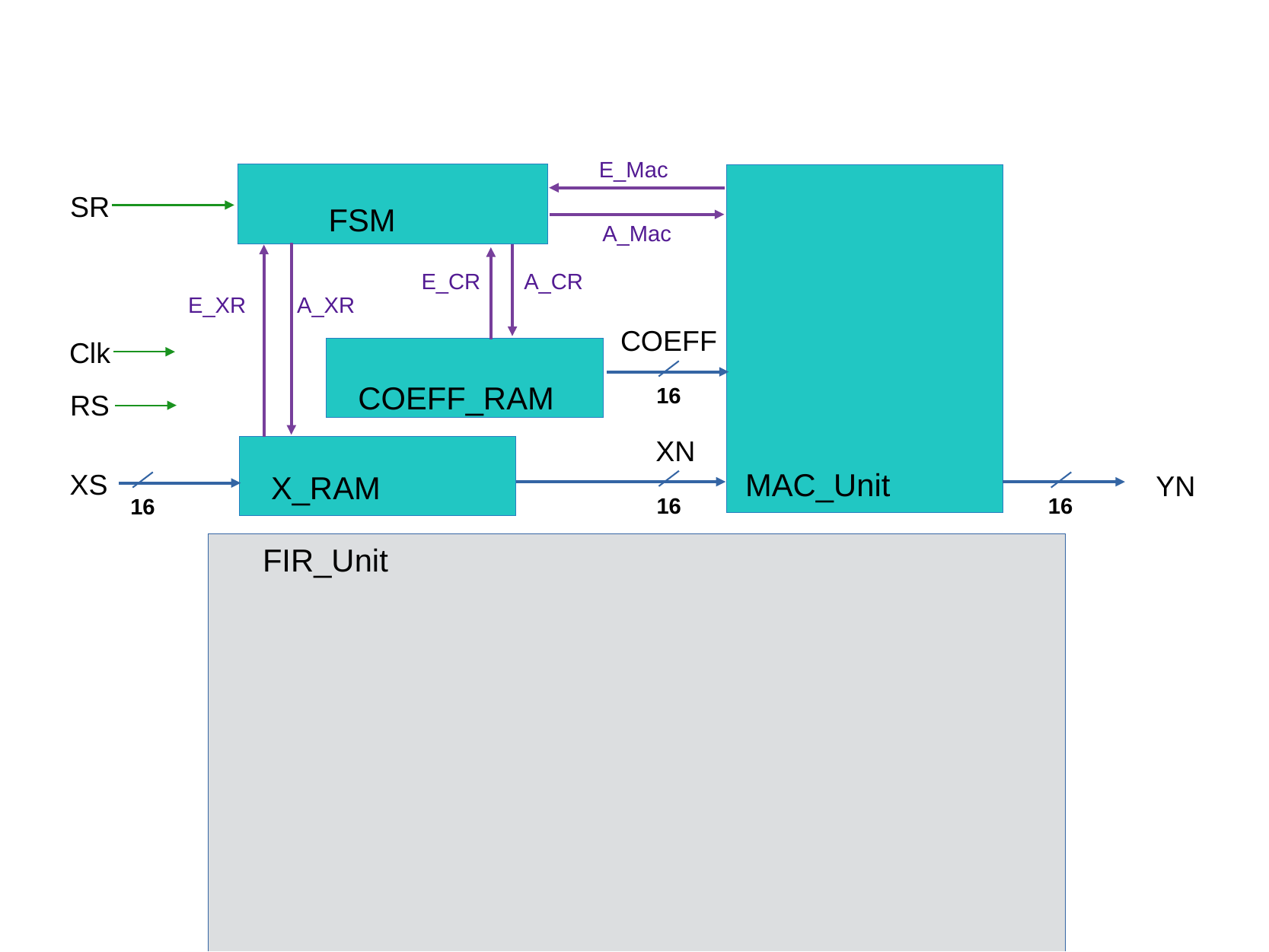

E_Mac

SR

FSM

A_Mac

E_CR
A_CR
E_XR
A_XR
COEFF
Clk

COEFF_RAM
16
RS

XN

MAC_Unit
XS
YN
X_RAM

16
16
16

FIR_Unit